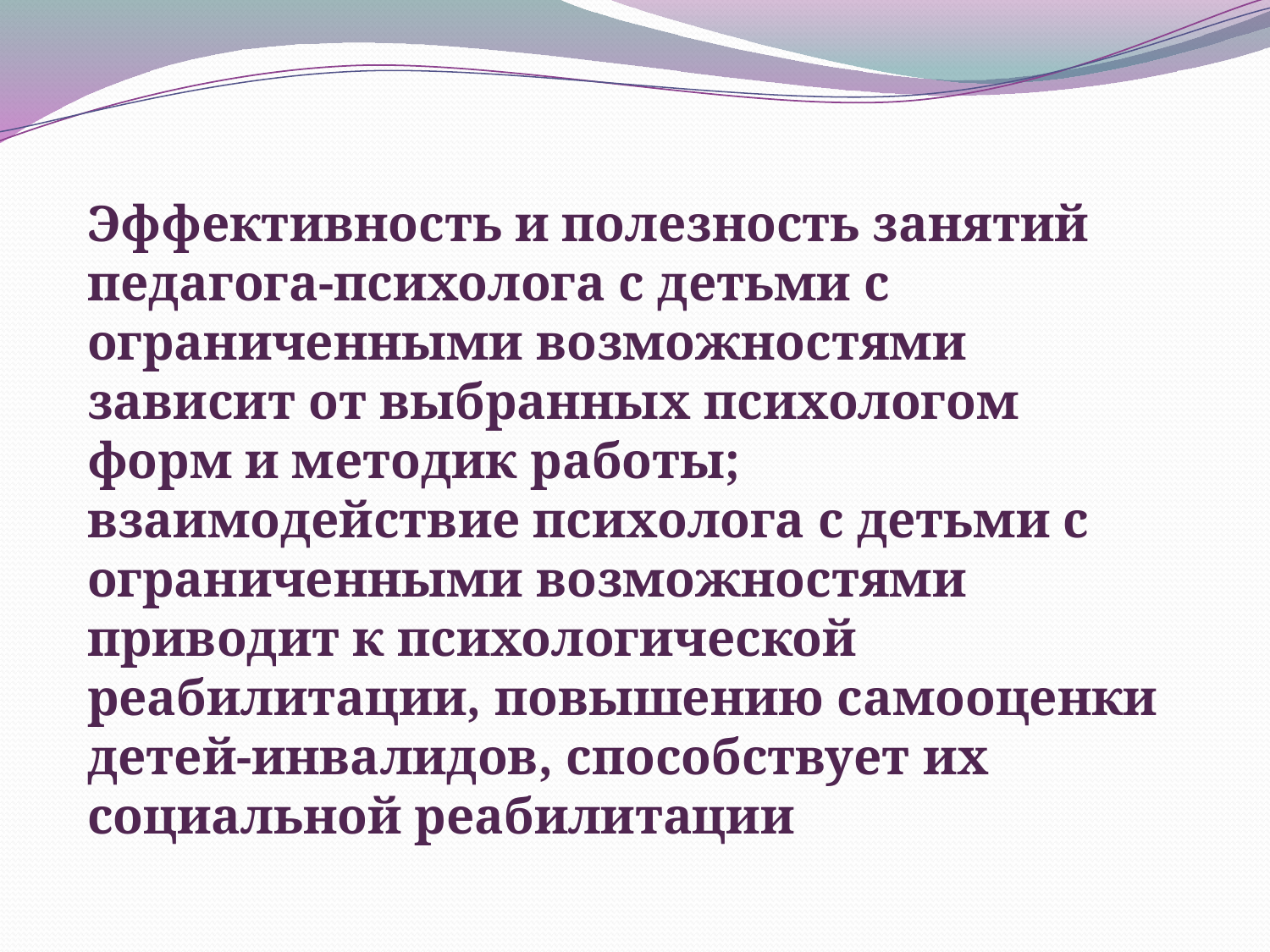

Эффективность и полезность занятий педагога-психолога с детьми с ограниченными возможностями зависит от выбранных психологом форм и методик работы; взаимодействие психолога с детьми с ограниченными возможностями приводит к психологической реабилитации, повышению самооценки детей-инвалидов, способствует их социальной реабилитации